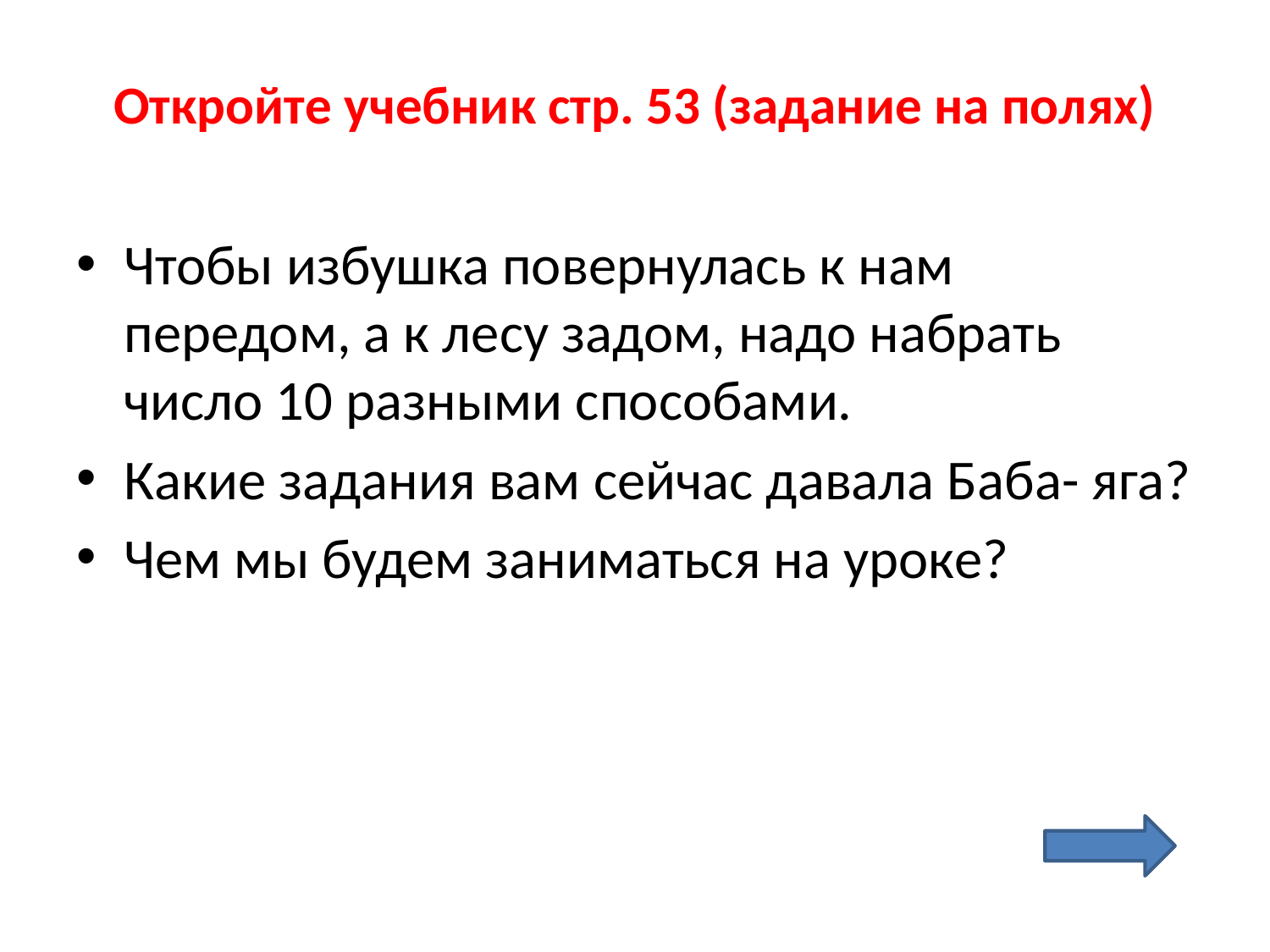

# Откройте учебник стр. 53 (задание на полях)
Чтобы избушка повернулась к нам передом, а к лесу задом, надо набрать число 10 разными способами.
Какие задания вам сейчас давала Баба- яга?
Чем мы будем заниматься на уроке?